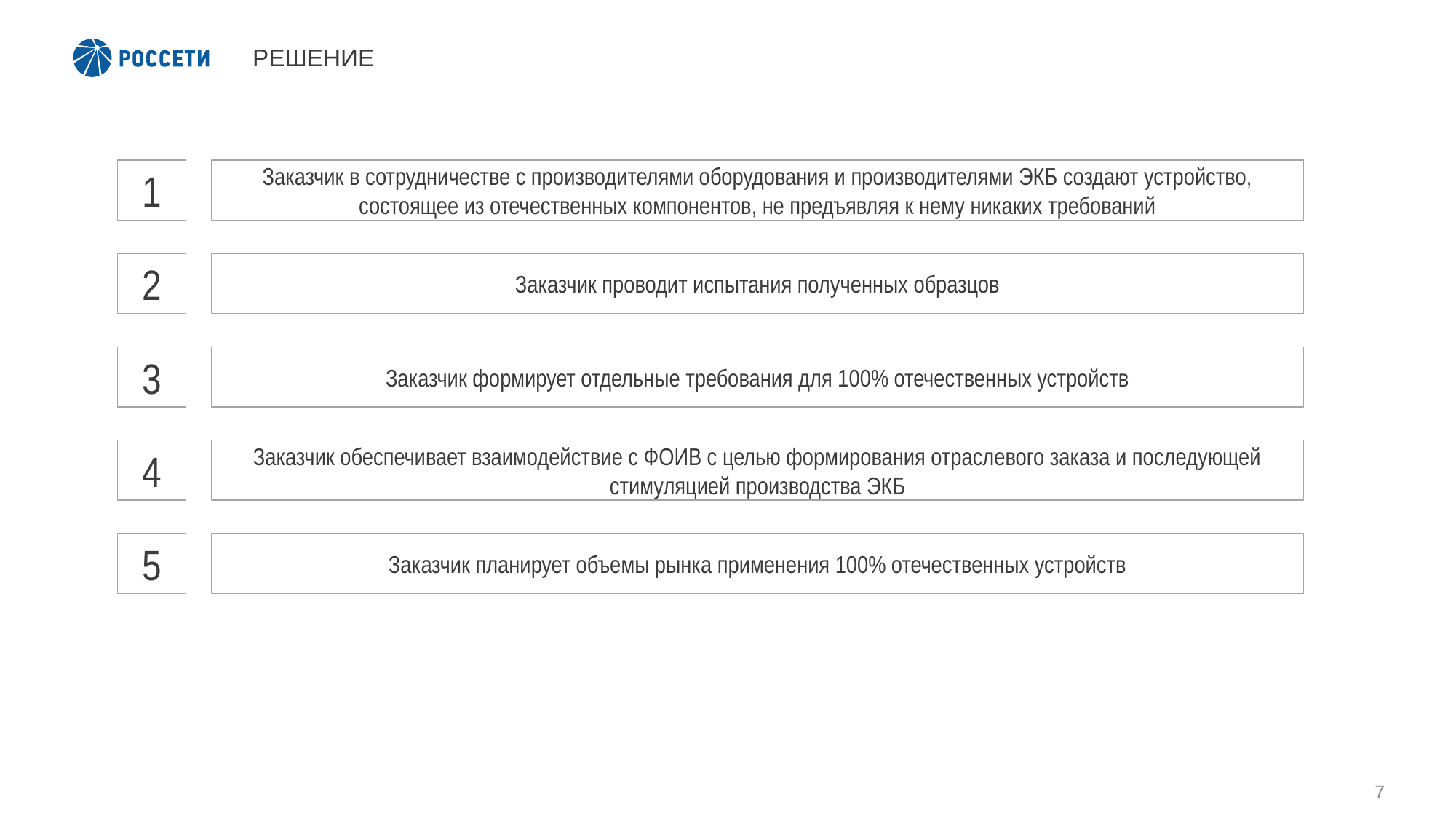

# Решение
1
Заказчик в сотрудничестве с производителями оборудования и производителями ЭКБ создают устройство, состоящее из отечественных компонентов, не предъявляя к нему никаких требований
2
Заказчик проводит испытания полученных образцов
3
Заказчик формирует отдельные требования для 100% отечественных устройств
4
Заказчик обеспечивает взаимодействие с ФОИВ с целью формирования отраслевого заказа и последующей стимуляцией производства ЭКБ
5
Заказчик планирует объемы рынка применения 100% отечественных устройств